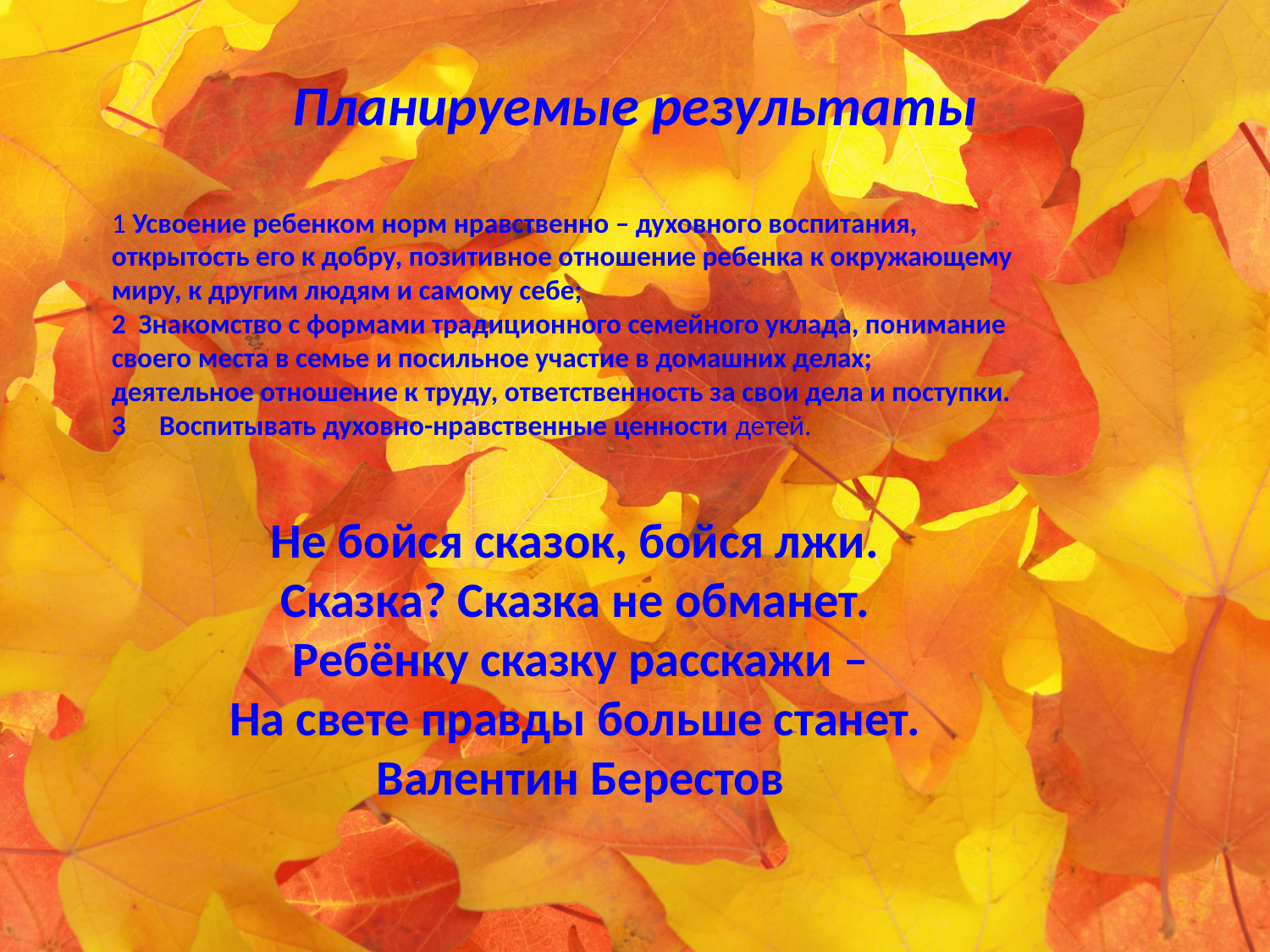

# Планируемые результаты
1 Усвоение ребенком норм нравственно – духовного воспитания, открытость его к добру, позитивное отношение ребенка к окружающему миру, к другим людям и самому себе;
2  Знакомство с формами традиционного семейного уклада, понимание своего места в семье и посильное участие в домашних делах;
деятельное отношение к труду, ответственность за свои дела и поступки.
Воспитывать духовно-нравственные ценности детей.

Не бойся сказок, бойся лжи.
Сказка? Сказка не обманет.
Ребёнку сказку расскажи –
На свете правды больше станет.
Валентин Берестов